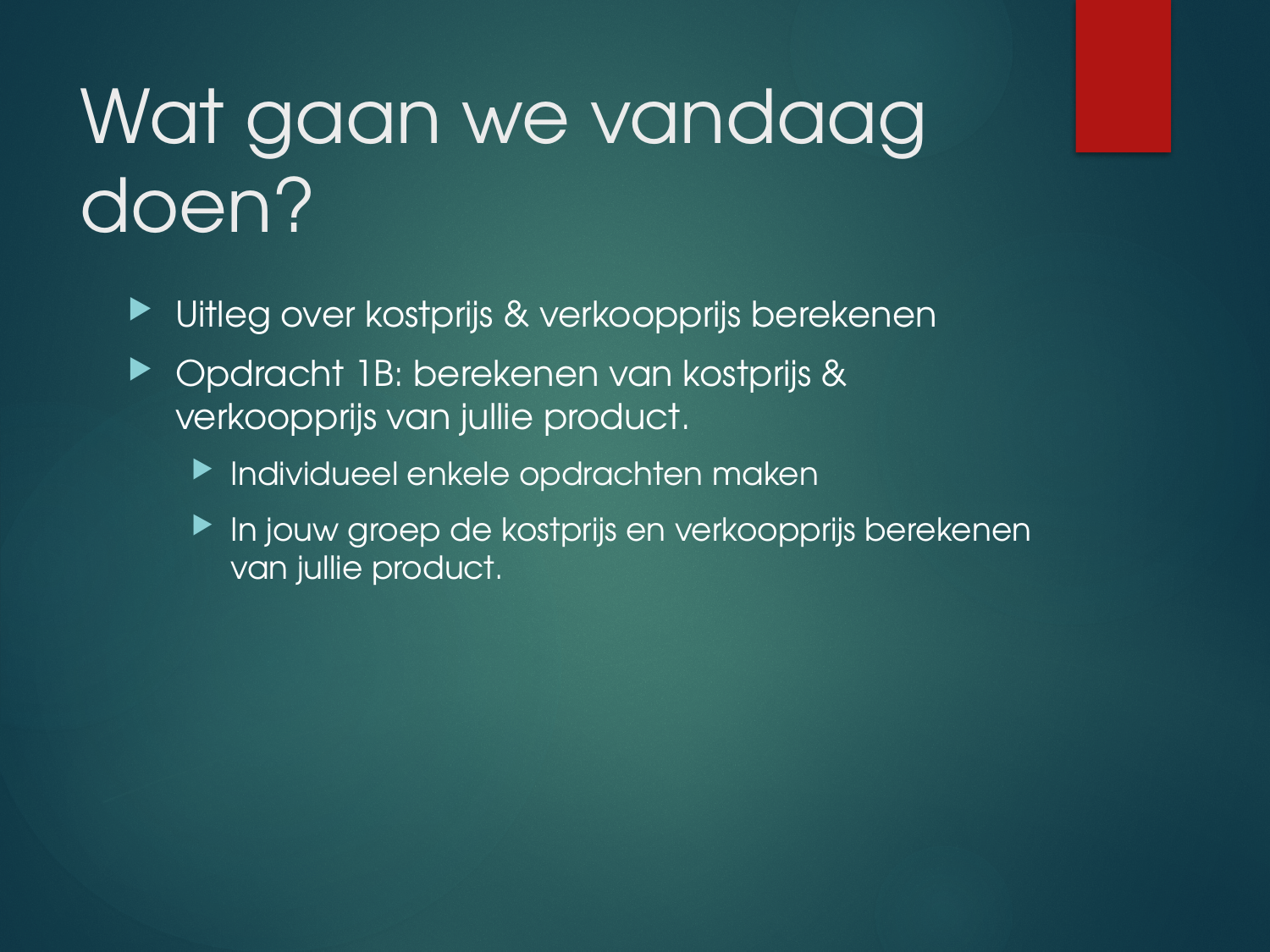

# Wat gaan we vandaag doen?
Uitleg over kostprijs & verkoopprijs berekenen
Opdracht 1B: berekenen van kostprijs & verkoopprijs van jullie product.
Individueel enkele opdrachten maken
In jouw groep de kostprijs en verkoopprijs berekenen van jullie product.